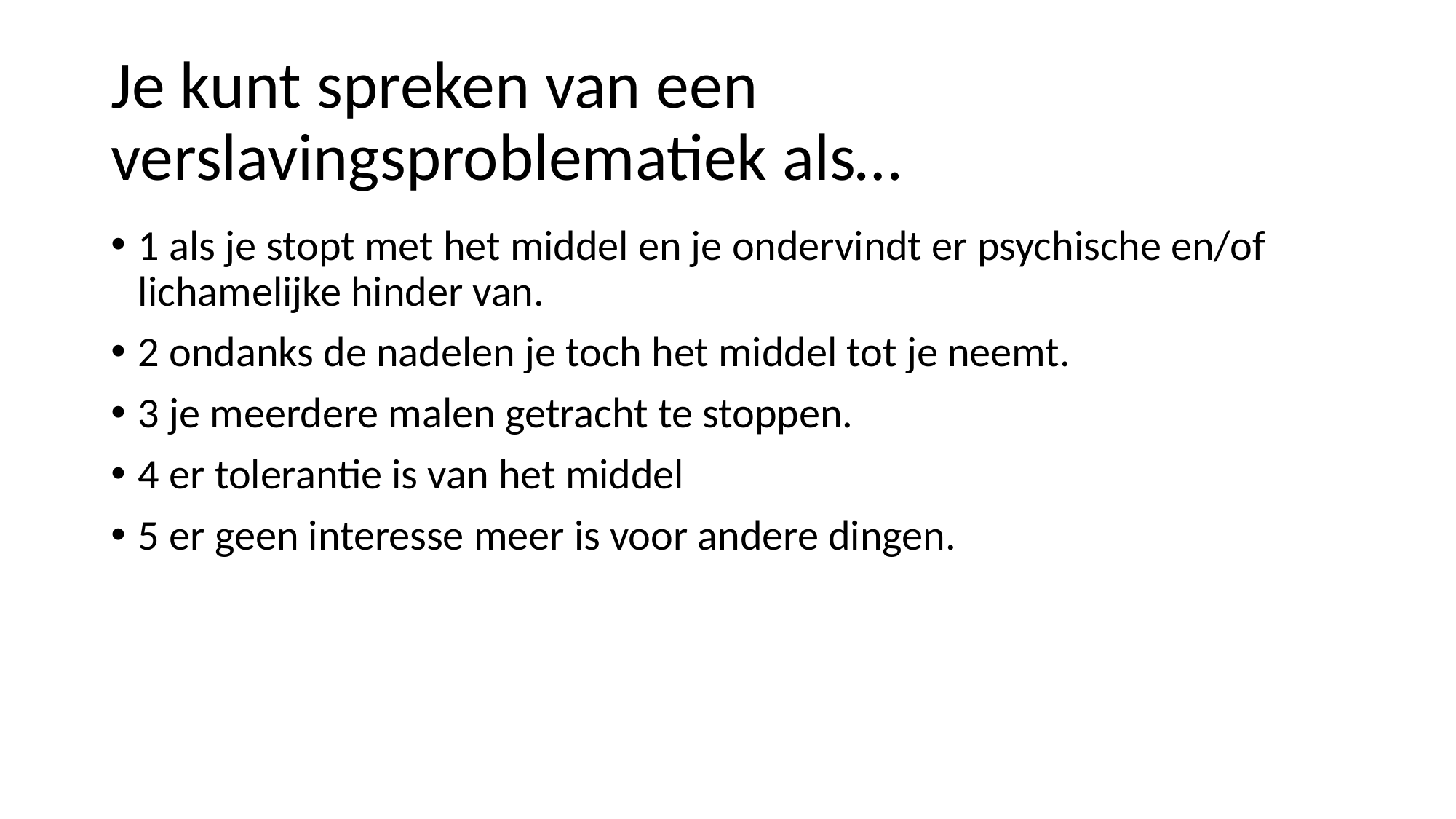

# Je kunt spreken van een verslavingsproblematiek als…
1 als je stopt met het middel en je ondervindt er psychische en/of lichamelijke hinder van.
2 ondanks de nadelen je toch het middel tot je neemt.
3 je meerdere malen getracht te stoppen.
4 er tolerantie is van het middel
5 er geen interesse meer is voor andere dingen.